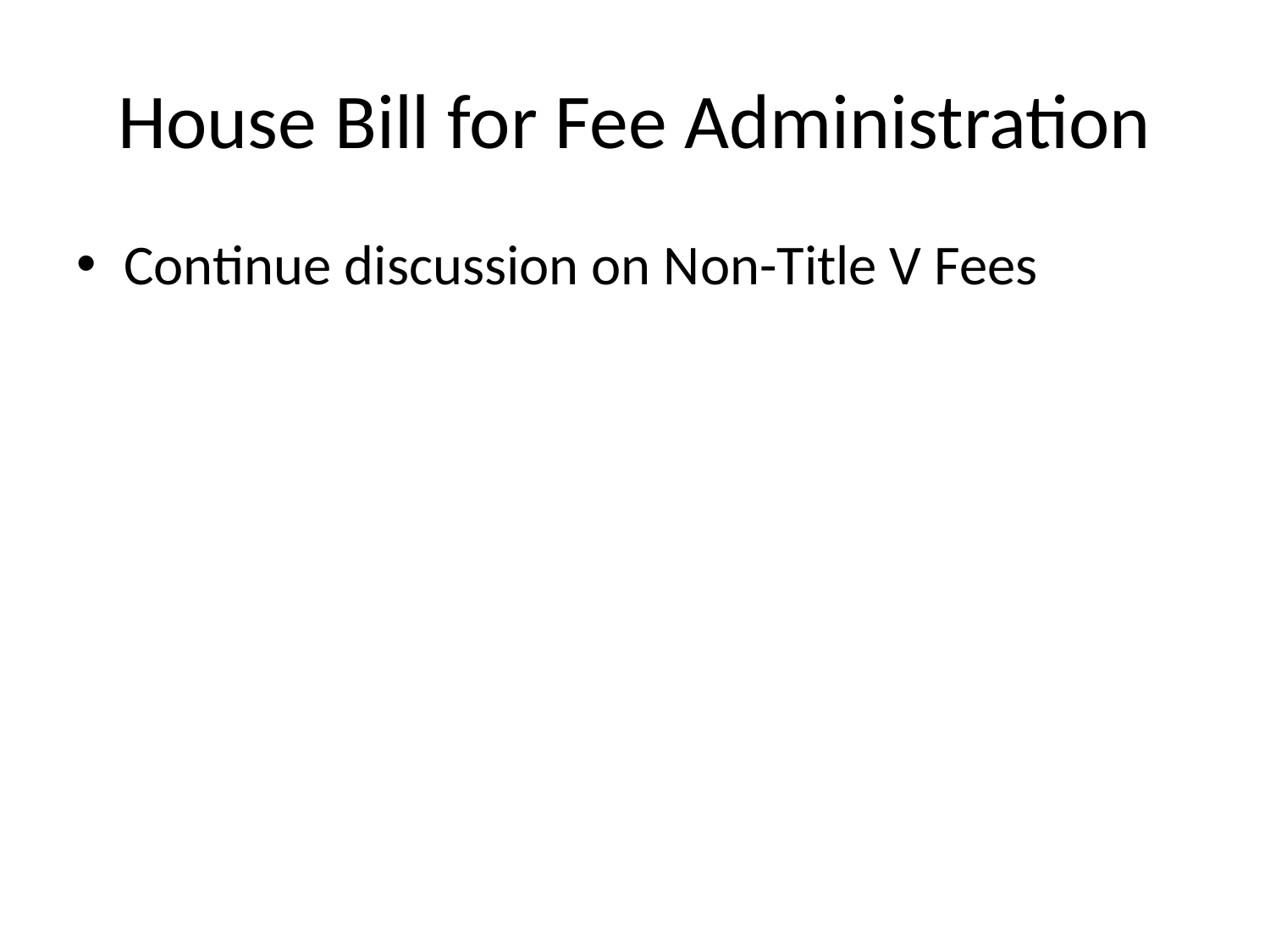

# House Bill for Fee Administration
Continue discussion on Non-Title V Fees